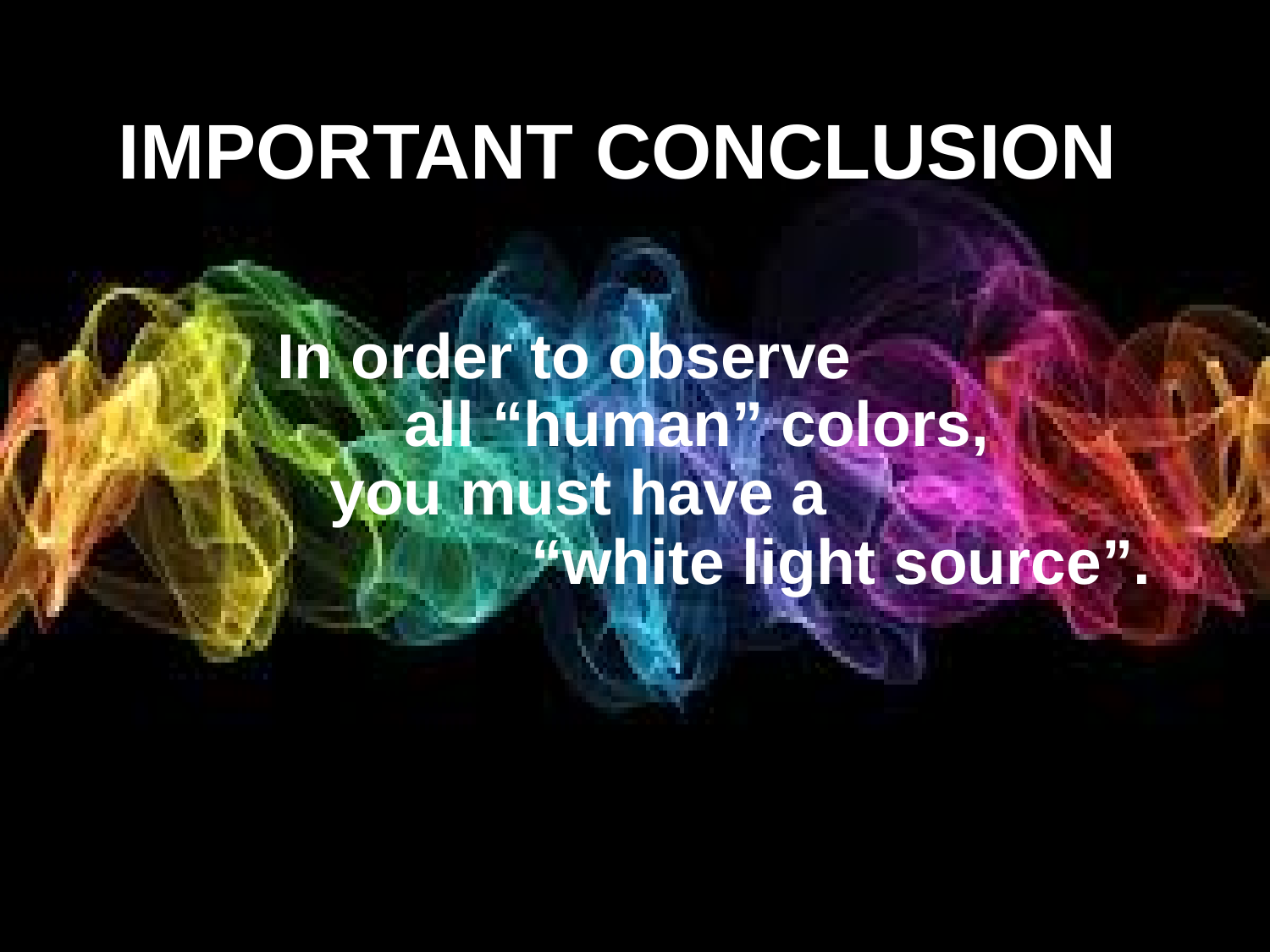

IMPORTANT CONCLUSION
In order to observe                                  	all “human” colors,                       you must have a                                     	“white light source”.